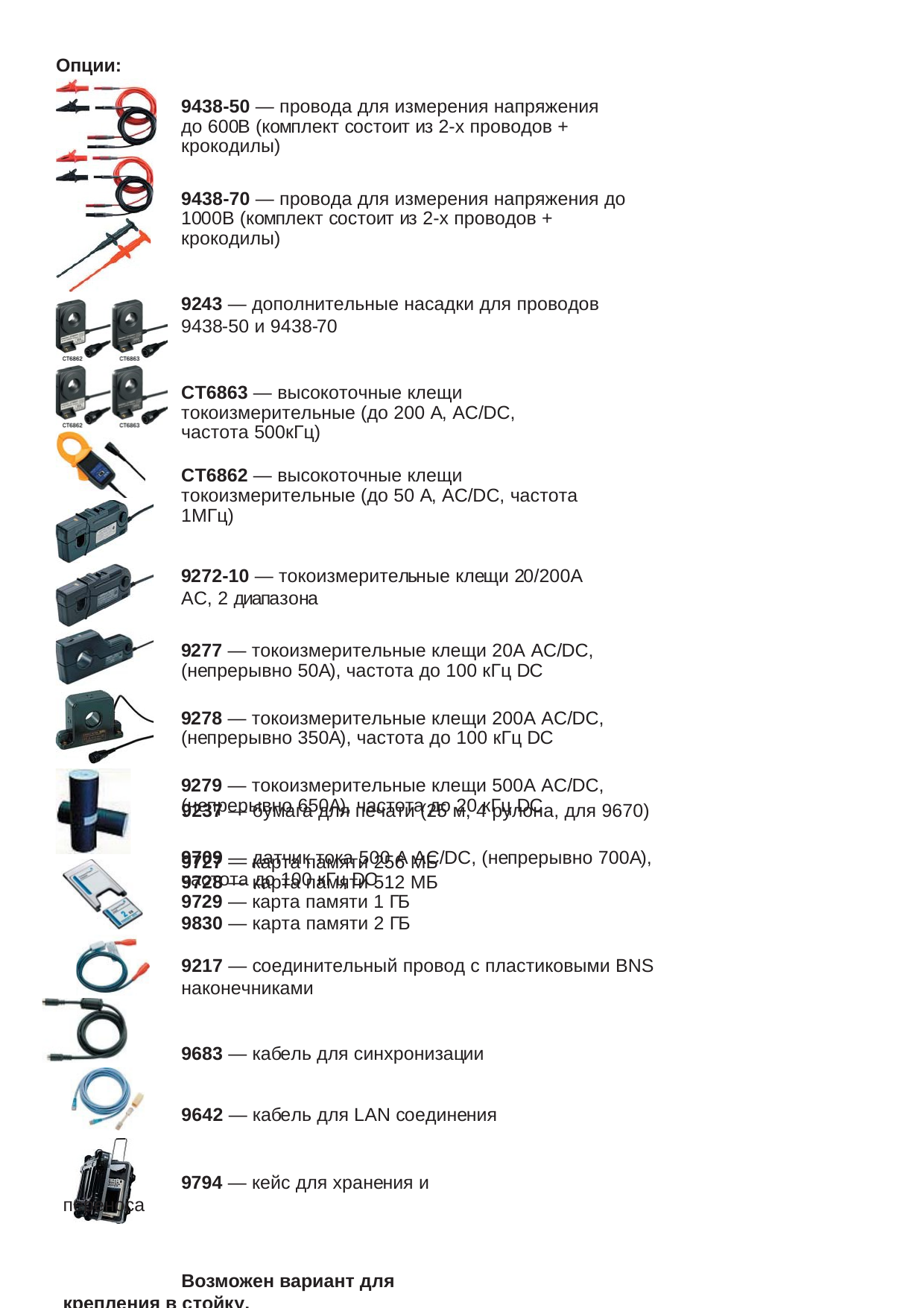

Опции:

9438-50 — провода для измерения напряжения до 600В (комплект состоит из 2-х проводов + крокодилы)

9438-70 — провода для измерения напряжения до 1000В (комплект состоит из 2-х проводов + крокодилы)

9243 — дополнительные насадки для проводов 9438-50 и 9438-70

CT6863 — высокоточные клещи токоизмерительные (до 200 А, АС/DC, частота 500кГц)

CT6862 — высокоточные клещи токоизмерительные (до 50 А, АС/DC, частота 1МГц)

9272-10 — токоизмерительные клещи 20/200А АС, 2 диапазона

9277 — токоизмерительные клещи 20А АС/DC, (непрерывно 50А), частота до 100 кГц DC

9278 — токоизмерительные клещи 200А АС/DC, (непрерывно 350А), частота до 100 кГц DC

9279 — токоизмерительные клещи 500А АС/DC, (непрерывно 650А), частота до 20 кГц DC

9709 — датчик тока 500 А АС/DC, (непрерывно 700А), частота до 100 кГц DC

9237 — бумага для печати (25 м, 4 рулона, для 9670)

9727 — карта памяти 256 MБ
9728 — карта памяти 512 MБ
9729 — карта памяти 1 ГБ
9830 — карта памяти 2 ГБ

9217 — соединительный провод с пластиковыми BNS наконечниками

9683 — кабель для синхронизации

9642 — кабель для LAN соединения

9794 — кейс для хранения и переноса

Возможен вариант для крепления в стойку.